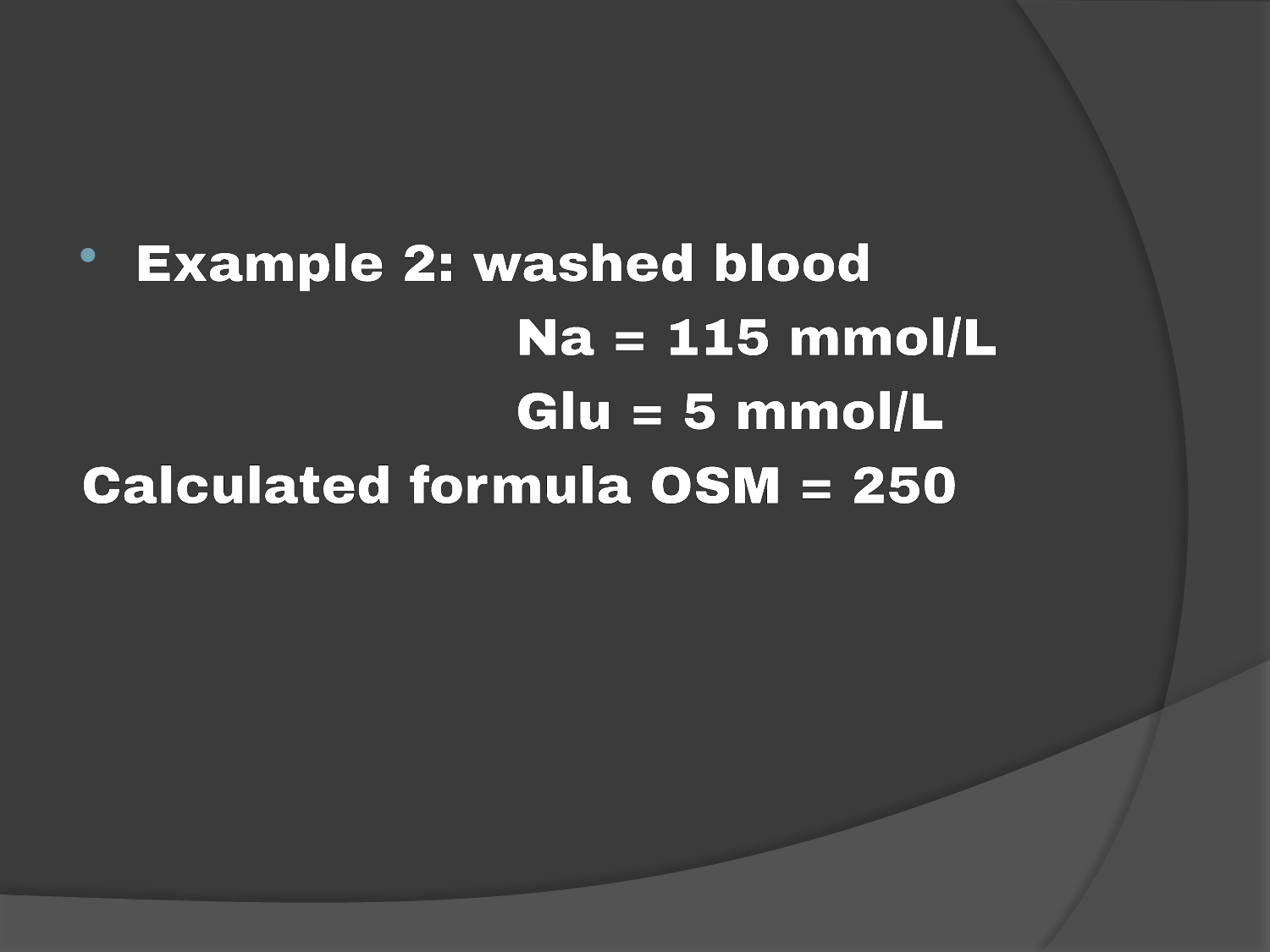

Example 2: washed blood
				Na = 115 mmol/L
				Glu = 5 mmol/L
Calculated formula OSM = 250